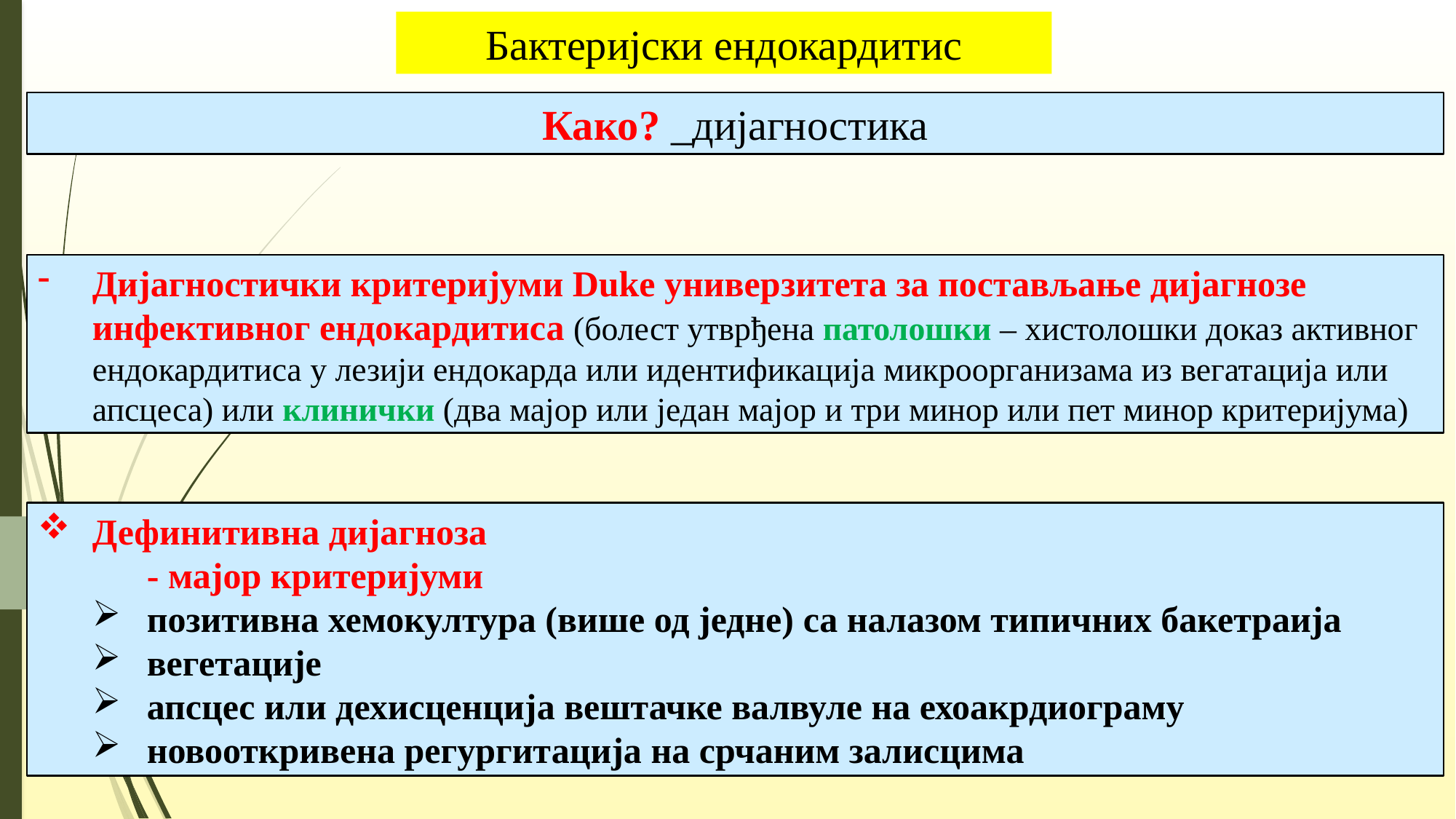

# Бактеријски ендокардитис
Како? _дијагностика
Дијагностички критеријуми Duke универзитета за постављање дијагнозе инфективног ендокардитиса (болест утврђена патолошки – хистолошки доказ активног ендокардитиса у лезији ендокарда или идентификација микроорганизама из вегатација или апсцеса) или клинички (два мајор или један мајор и три минор или пет минор критеријума)
Дефинитивна дијагноза
	- мајор критеријуми
позитивна хемокултура (више од једне) са налазом типичних бакетраија
вегетације
апсцес или дехисценција вештачке валвуле на ехоакрдиограму
новооткривена регургитација на срчаним залисцима